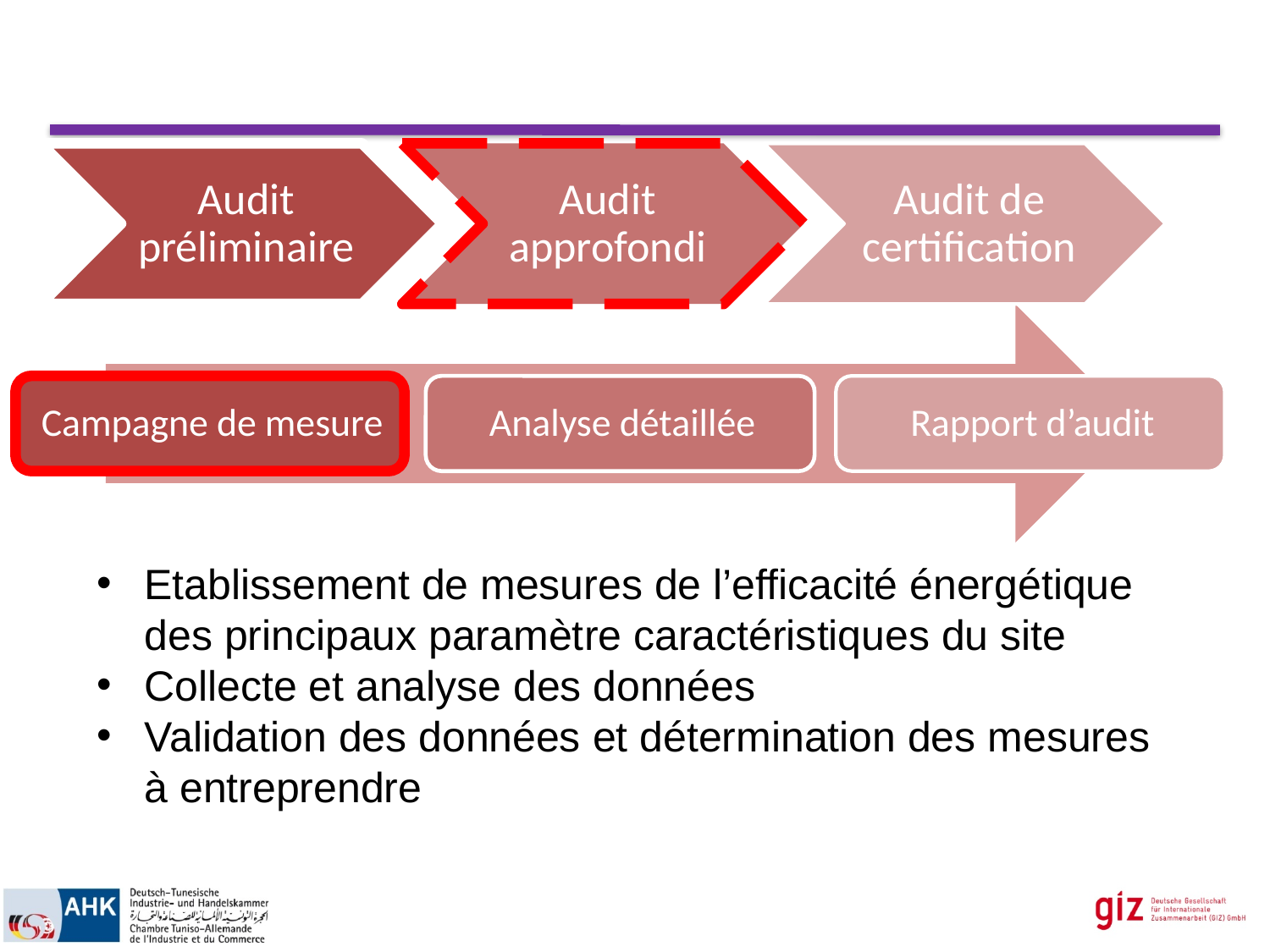

#
Audit préliminaire
Audit approfondi
Audit de certification

Campagne de mesure
Analyse détaillée
Rapport d’audit
Etablissement de mesures de l’efficacité énergétique des principaux paramètre caractéristiques du site
Collecte et analyse des données
Validation des données et détermination des mesures à entreprendre